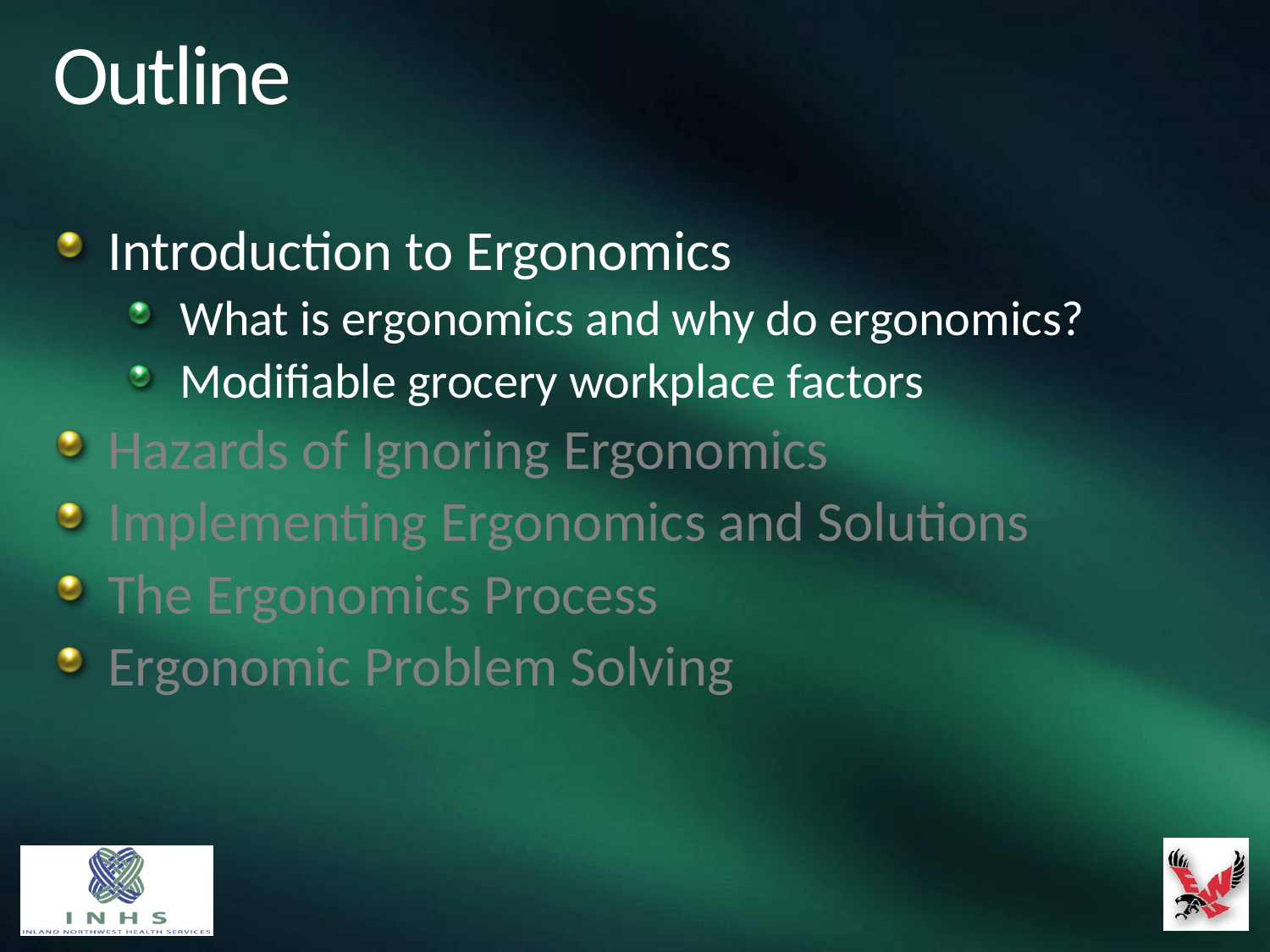

# Outline
Introduction to Ergonomics
What is ergonomics and why do ergonomics?
Modifiable grocery workplace factors
Hazards of Ignoring Ergonomics
Implementing Ergonomics and Solutions
The Ergonomics Process
Ergonomic Problem Solving